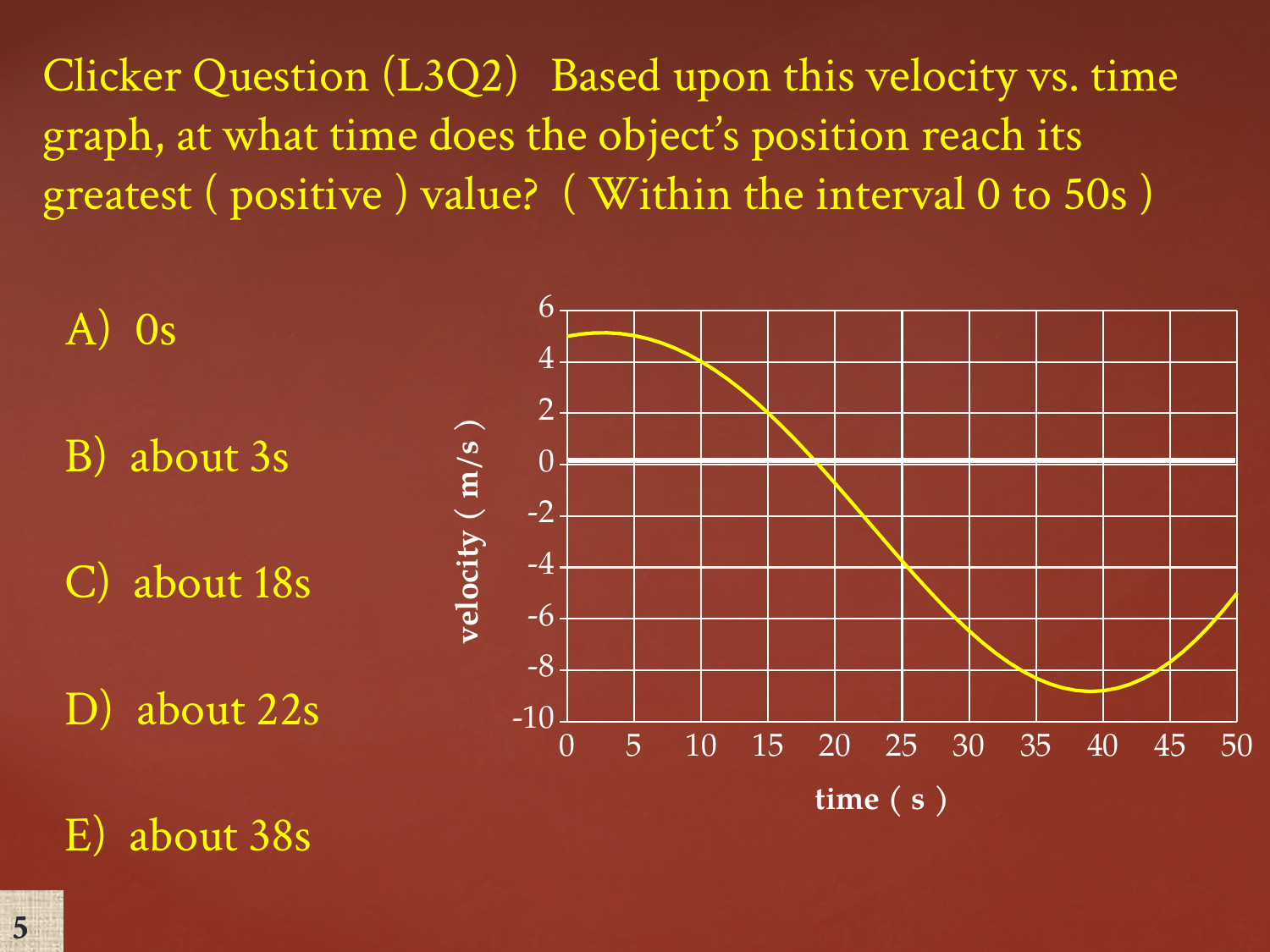

Clicker Question (L3Q2)	Based upon this velocity vs. time graph, at what time does the object’s position reach its greatest ( positive ) value?  ( Within the interval 0 to 50s )

### Chart

| Category | velocity |
|---|---|
A)  0s
B)  about 3s
C)  about 18s
D)  about 22s
E)  about 38s
5